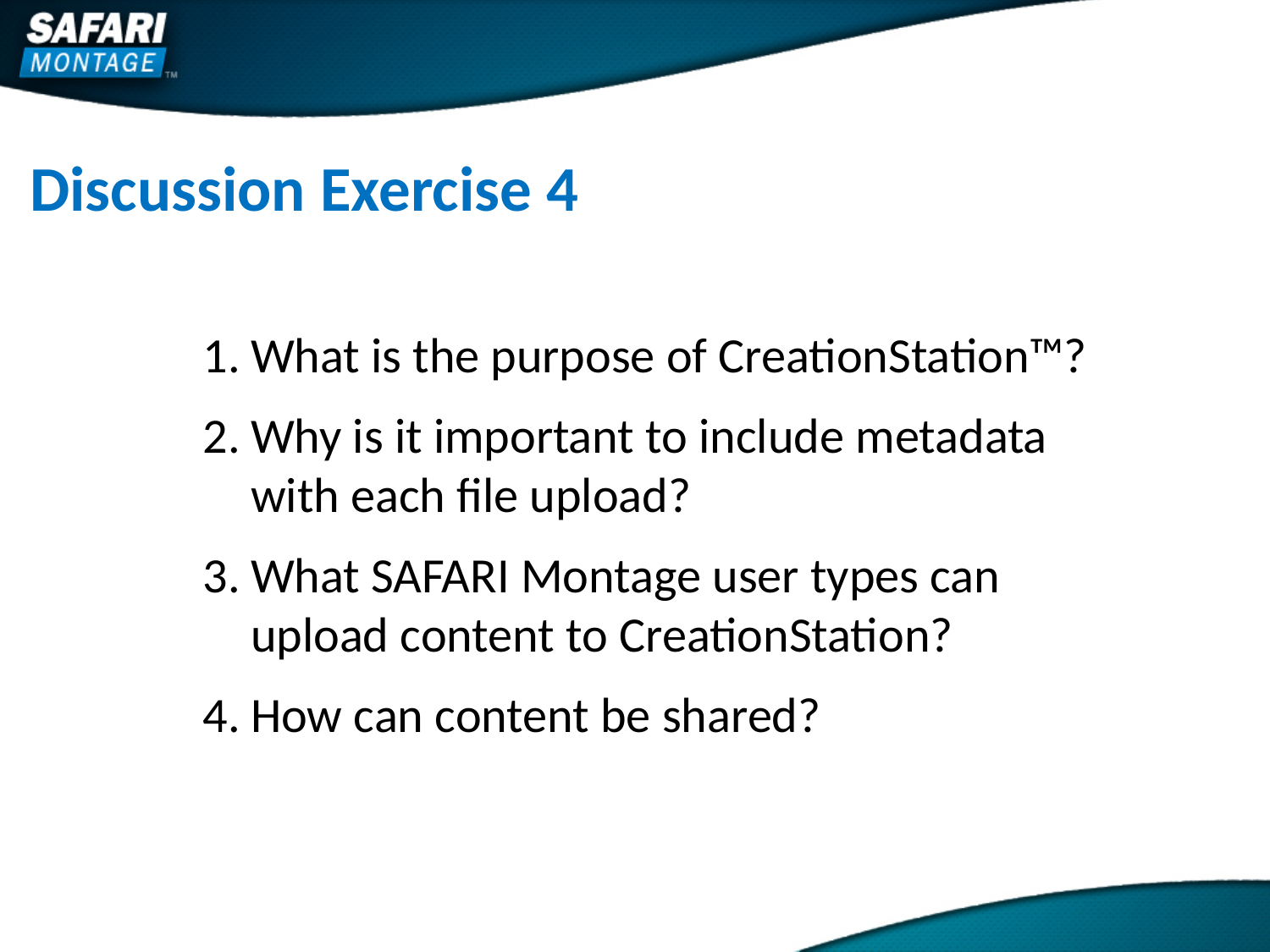

Discussion Exercise 4
What is the purpose of CreationStation™?
Why is it important to include metadata with each file upload?
What SAFARI Montage user types can upload content to CreationStation?
How can content be shared?